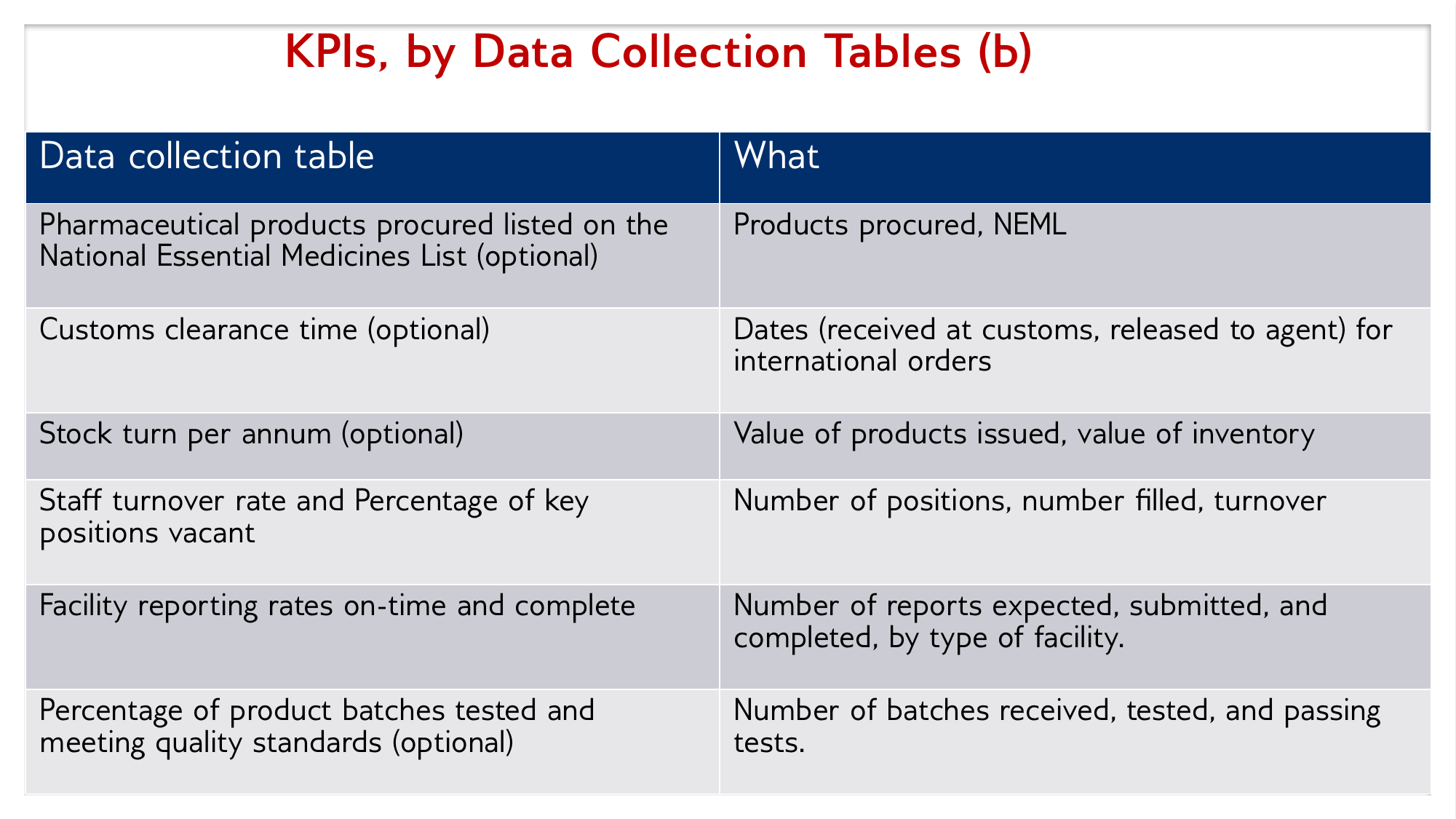

# KPIs, by Data Collection Tables (b)
| Data collection table | What |
| --- | --- |
| Pharmaceutical products procured listed on the National Essential Medicines List (optional) | Products procured, NEML |
| Customs clearance time (optional) | Dates (received at customs, released to agent) for international orders |
| Stock turn per annum (optional) | Value of products issued, value of inventory |
| Staff turnover rate and Percentage of key positions vacant | Number of positions, number filled, turnover |
| Facility reporting rates on-time and complete | Number of reports expected, submitted, and completed, by type of facility. |
| Percentage of product batches tested and meeting quality standards (optional) | Number of batches received, tested, and passing tests. |

11